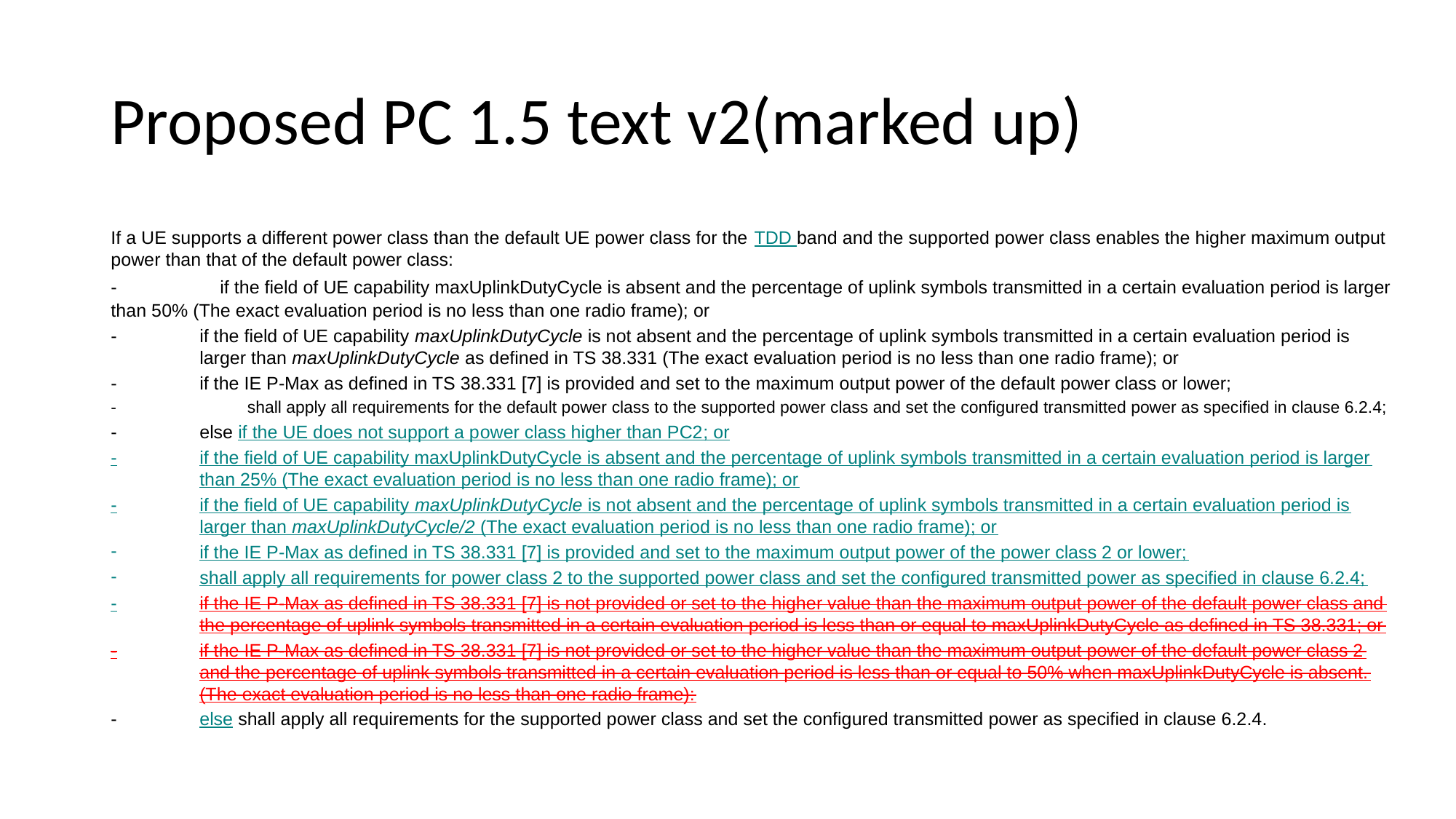

# Proposed PC 1.5 text v2(marked up)
If a UE supports a different power class than the default UE power class for the TDD band and the supported power class enables the higher maximum output power than that of the default power class:
-	if the field of UE capability maxUplinkDutyCycle is absent and the percentage of uplink symbols transmitted in a certain evaluation period is larger than 50% (The exact evaluation period is no less than one radio frame); or
-	if the field of UE capability maxUplinkDutyCycle is not absent and the percentage of uplink symbols transmitted in a certain evaluation period is larger than maxUplinkDutyCycle as defined in TS 38.331 (The exact evaluation period is no less than one radio frame); or
-	if the IE P-Max as defined in TS 38.331 [7] is provided and set to the maximum output power of the default power class or lower;
-	shall apply all requirements for the default power class to the supported power class and set the configured transmitted power as specified in clause 6.2.4;
-	else if the UE does not support a power class higher than PC2; or
-	if the field of UE capability maxUplinkDutyCycle is absent and the percentage of uplink symbols transmitted in a certain evaluation period is larger than 25% (The exact evaluation period is no less than one radio frame); or
-	if the field of UE capability maxUplinkDutyCycle is not absent and the percentage of uplink symbols transmitted in a certain evaluation period is larger than maxUplinkDutyCycle/2 (The exact evaluation period is no less than one radio frame); or
if the IE P-Max as defined in TS 38.331 [7] is provided and set to the maximum output power of the power class 2 or lower;
shall apply all requirements for power class 2 to the supported power class and set the configured transmitted power as specified in clause 6.2.4;
-	if the IE P-Max as defined in TS 38.331 [7] is not provided or set to the higher value than the maximum output power of the default power class and the percentage of uplink symbols transmitted in a certain evaluation period is less than or equal to maxUplinkDutyCycle as defined in TS 38.331; or
-	if the IE P-Max as defined in TS 38.331 [7] is not provided or set to the higher value than the maximum output power of the default power class 2 and the percentage of uplink symbols transmitted in a certain evaluation period is less than or equal to 50% when maxUplinkDutyCycle is absent. (The exact evaluation period is no less than one radio frame):
-	else shall apply all requirements for the supported power class and set the configured transmitted power as specified in clause 6.2.4.